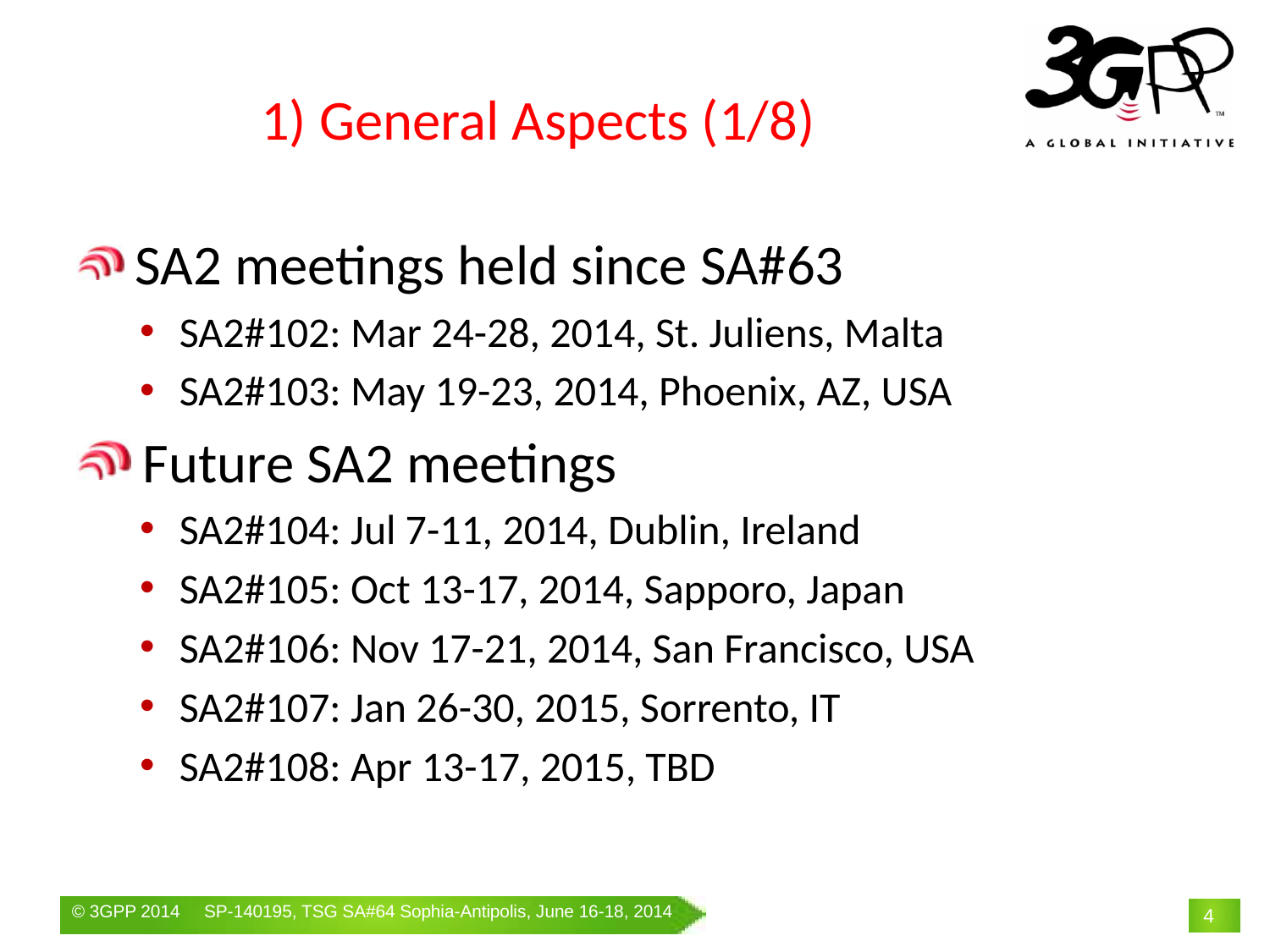

# 1) General Aspects (1/8)
 SA2 meetings held since SA#63
SA2#102: Mar 24-28, 2014, St. Juliens, Malta
SA2#103: May 19-23, 2014, Phoenix, AZ, USA
 Future SA2 meetings
SA2#104: Jul 7-11, 2014, Dublin, Ireland
SA2#105: Oct 13-17, 2014, Sapporo, Japan
SA2#106: Nov 17-21, 2014, San Francisco, USA
SA2#107: Jan 26-30, 2015, Sorrento, IT
SA2#108: Apr 13-17, 2015, TBD